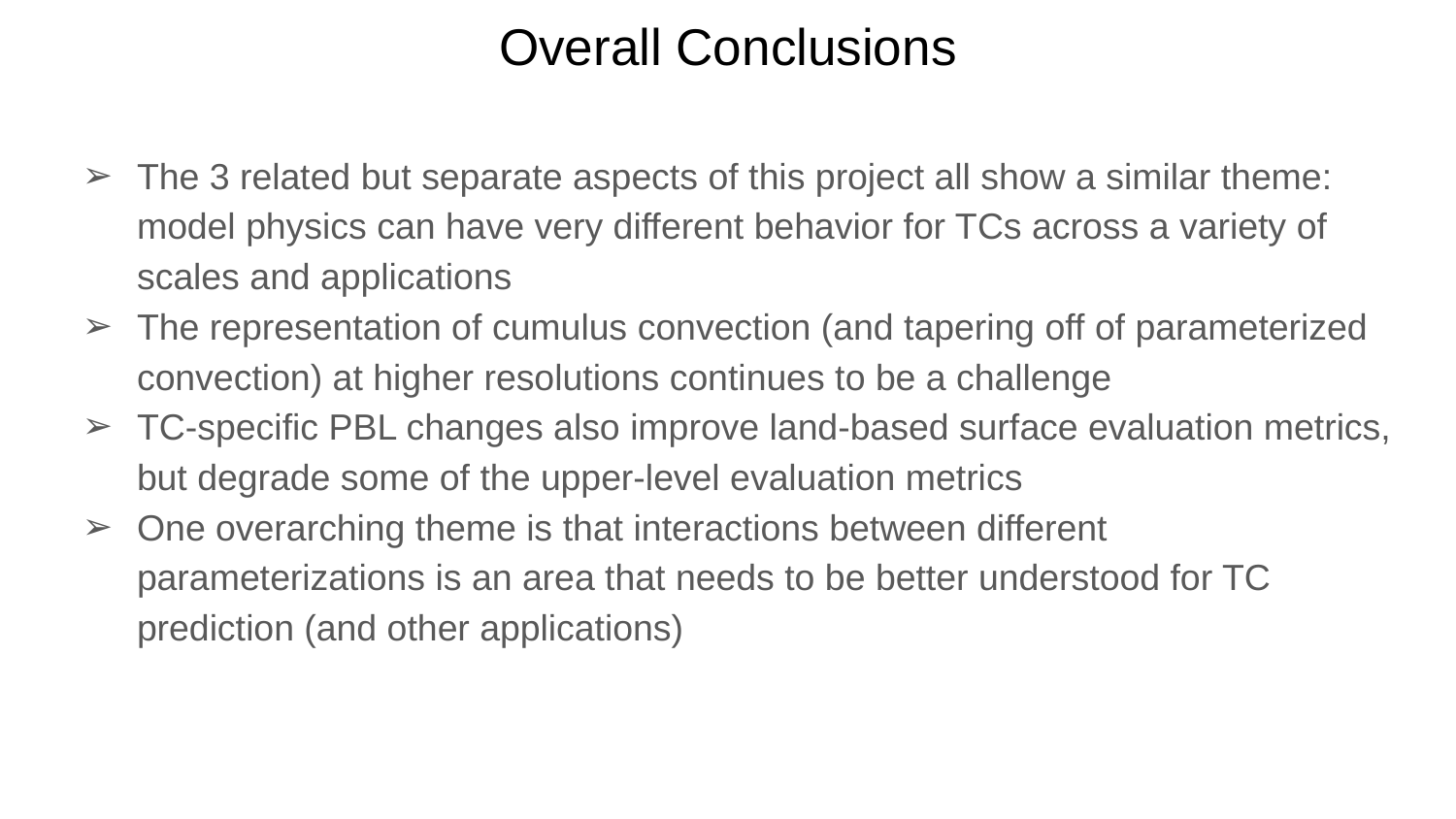

# Overall Conclusions
The 3 related but separate aspects of this project all show a similar theme: model physics can have very different behavior for TCs across a variety of scales and applications
The representation of cumulus convection (and tapering off of parameterized convection) at higher resolutions continues to be a challenge
TC-specific PBL changes also improve land-based surface evaluation metrics, but degrade some of the upper-level evaluation metrics
One overarching theme is that interactions between different parameterizations is an area that needs to be better understood for TC prediction (and other applications)